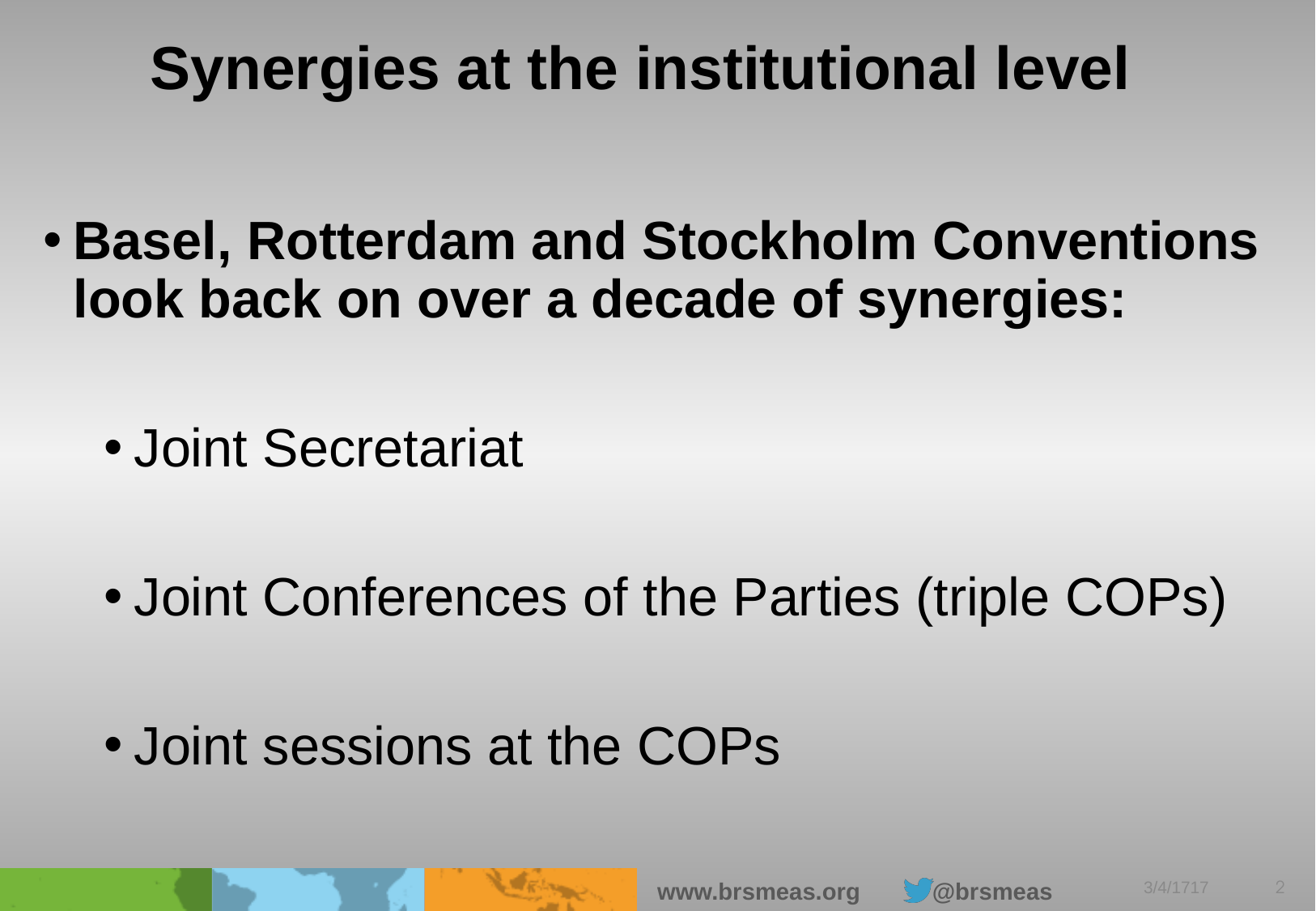

# Synergies at the institutional level
Basel, Rotterdam and Stockholm Conventions look back on over a decade of synergies:

Joint Secretariat

Joint Conferences of the Parties (triple COPs)

Joint sessions at the COPs